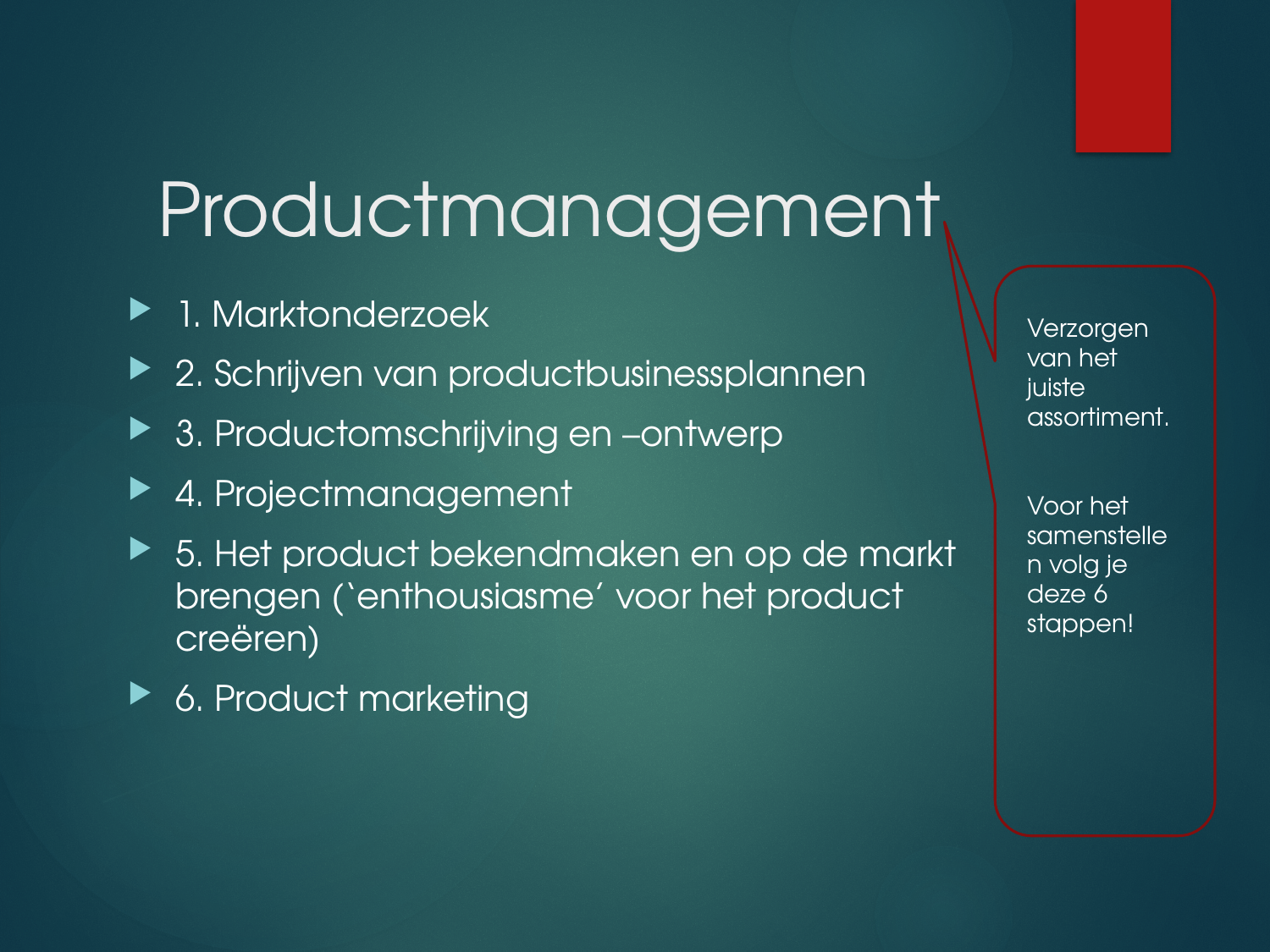

# Productmanagement

1. Marktonderzoek
2. Schrijven van productbusinessplannen
3. Productomschrijving en –ontwerp
4. Projectmanagement
5. Het product bekendmaken en op de markt brengen (‘enthousiasme’ voor het product creëren)
6. Product marketing
Verzorgen van het juiste assortiment.

Voor het samenstellen volg je deze 6 stappen!